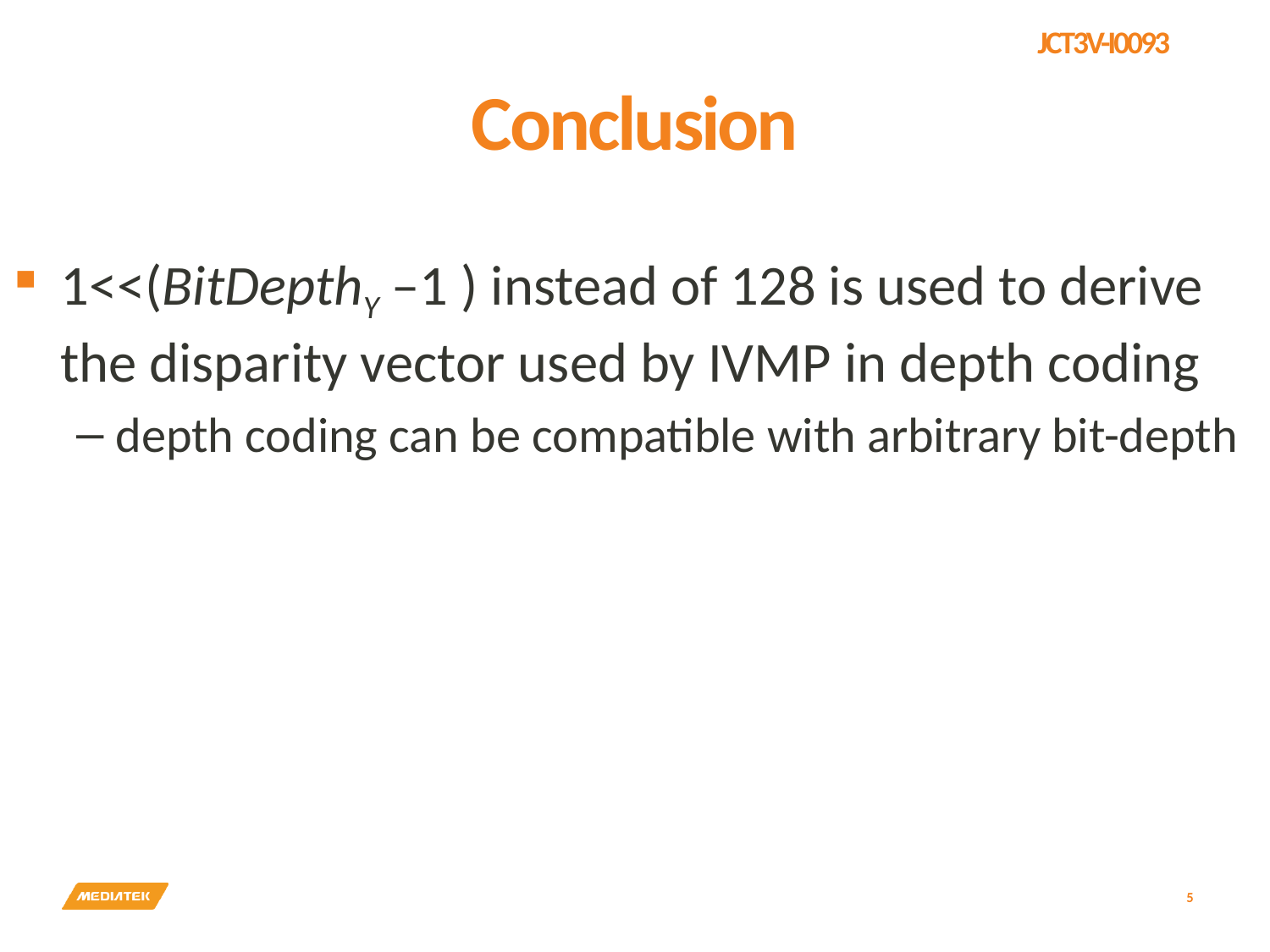

# Conclusion
1<<(BitDepthY –1 ) instead of 128 is used to derive the disparity vector used by IVMP in depth coding
depth coding can be compatible with arbitrary bit-depth
5